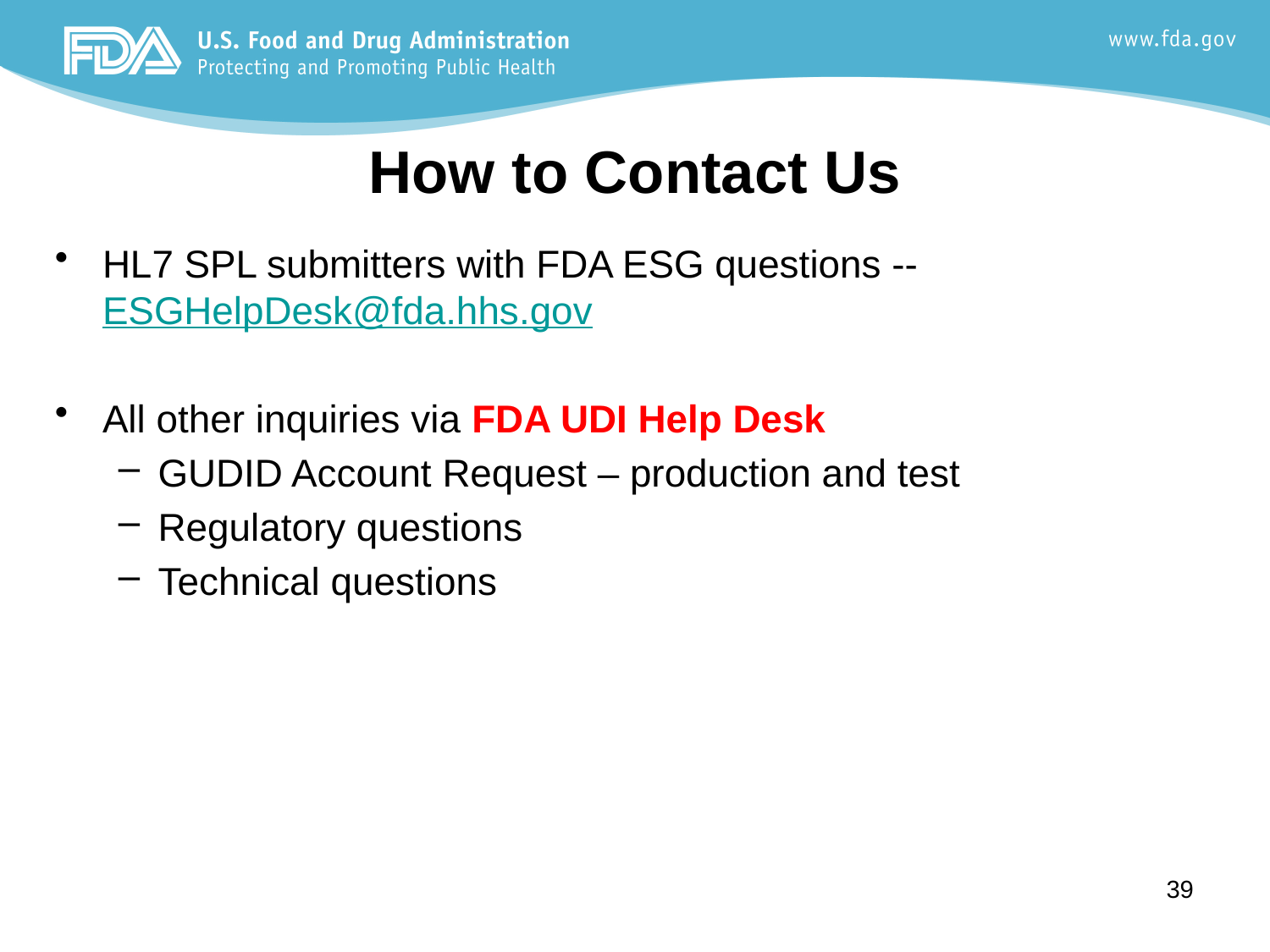

How to Contact Us
HL7 SPL submitters with FDA ESG questions -- ESGHelpDesk@fda.hhs.gov

All other inquiries via FDA UDI Help Desk
GUDID Account Request – production and test
Regulatory questions
Technical questions
39